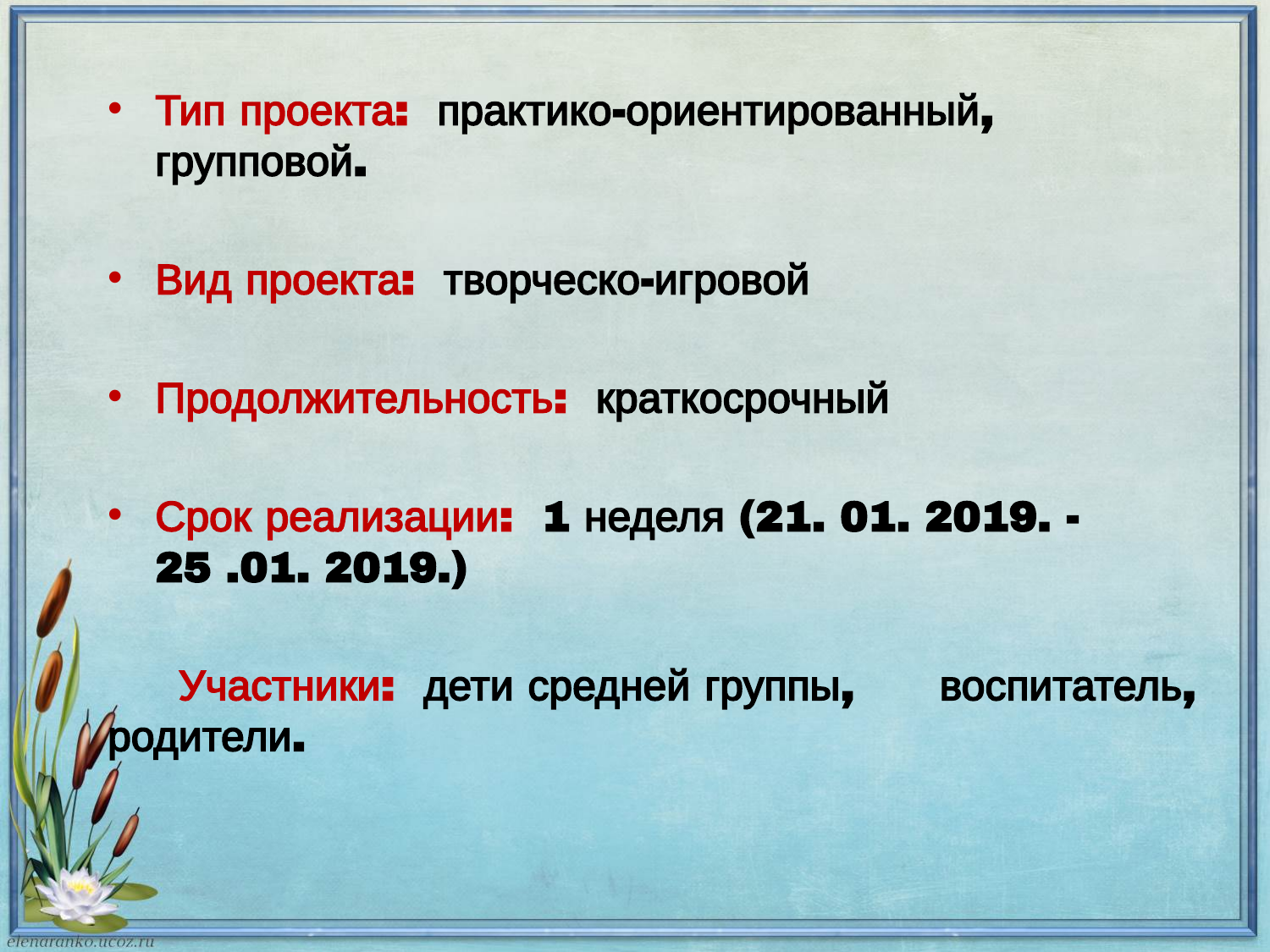

Тип проекта:  практико-ориентированный, групповой.

Вид проекта:  творческо-игровой

Продолжительность:  краткосрочный

Срок реализации:  1 неделя (21. 01. 2019. - 25 .01. 2019.)

     Участники:  дети средней группы,      воспитатель, родители.